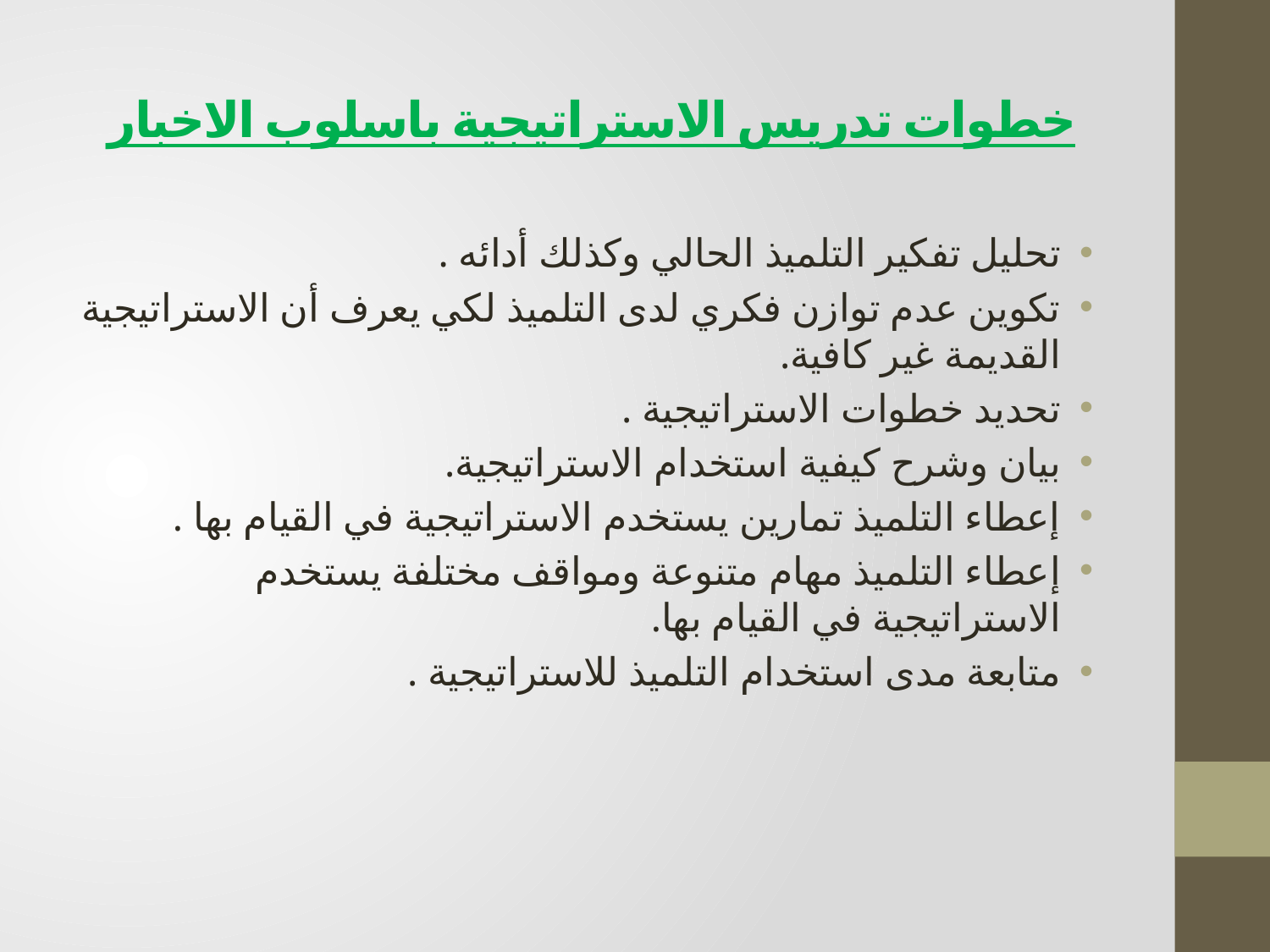

# خطوات تدريس الاستراتيجية باسلوب الاخبار
تحليل تفكير التلميذ الحالي وكذلك أدائه .
تكوين عدم توازن فكري لدى التلميذ لكي يعرف أن الاستراتيجية القديمة غير كافية.
تحديد خطوات الاستراتيجية .
بيان وشرح كيفية استخدام الاستراتيجية.
إعطاء التلميذ تمارين يستخدم الاستراتيجية في القيام بها .
إعطاء التلميذ مهام متنوعة ومواقف مختلفة يستخدم الاستراتيجية في القيام بها.
متابعة مدى استخدام التلميذ للاستراتيجية .